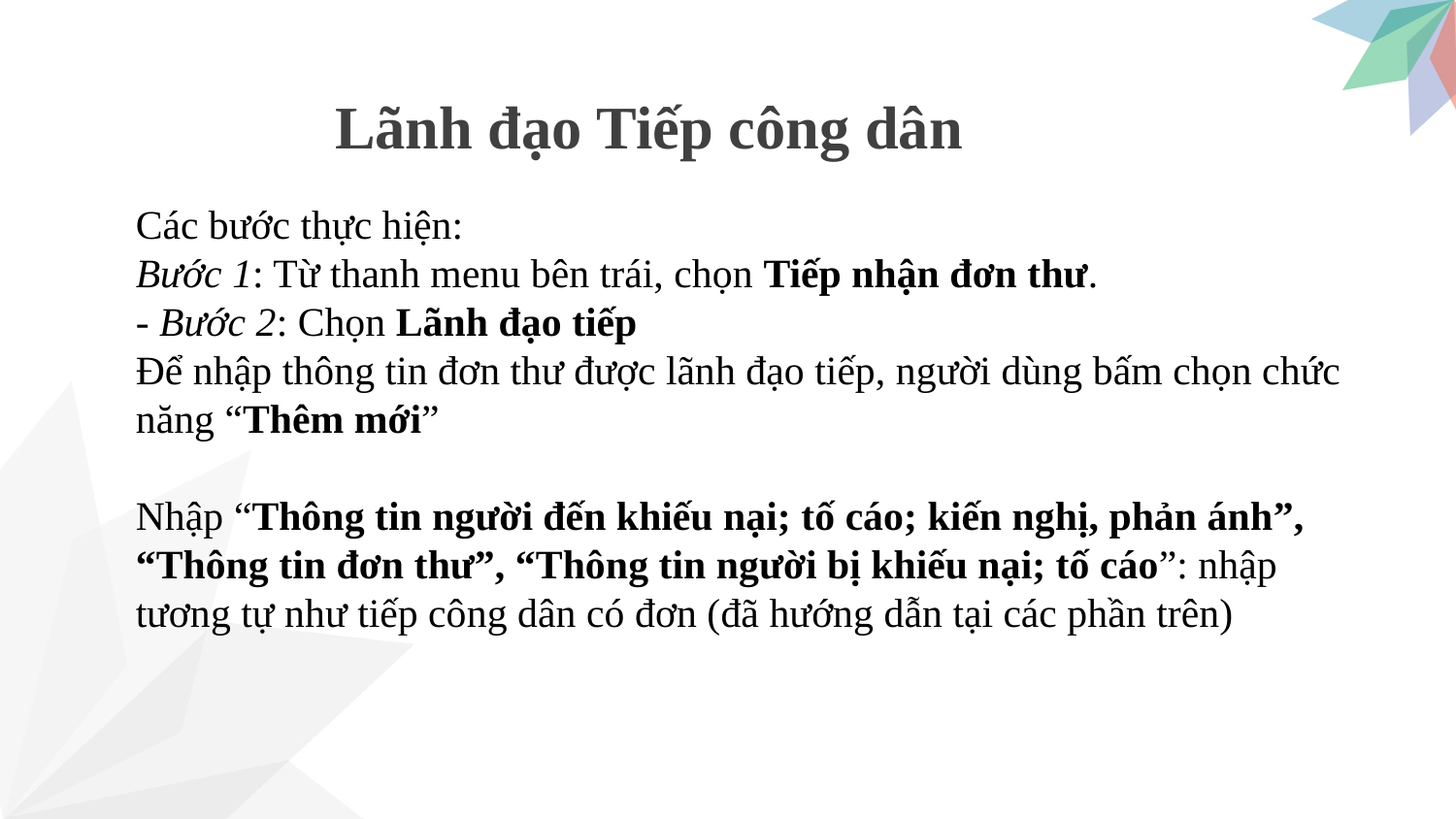

Lãnh đạo Tiếp công dân
Các bước thực hiện:
Bước 1: Từ thanh menu bên trái, chọn Tiếp nhận đơn thư.
- Bước 2: Chọn Lãnh đạo tiếp
Để nhập thông tin đơn thư được lãnh đạo tiếp, người dùng bấm chọn chức năng “Thêm mới”
Nhập “Thông tin người đến khiếu nại; tố cáo; kiến nghị, phản ánh”,
“Thông tin đơn thư”, “Thông tin người bị khiếu nại; tố cáo”: nhập
tương tự như tiếp công dân có đơn (đã hướng dẫn tại các phần trên)